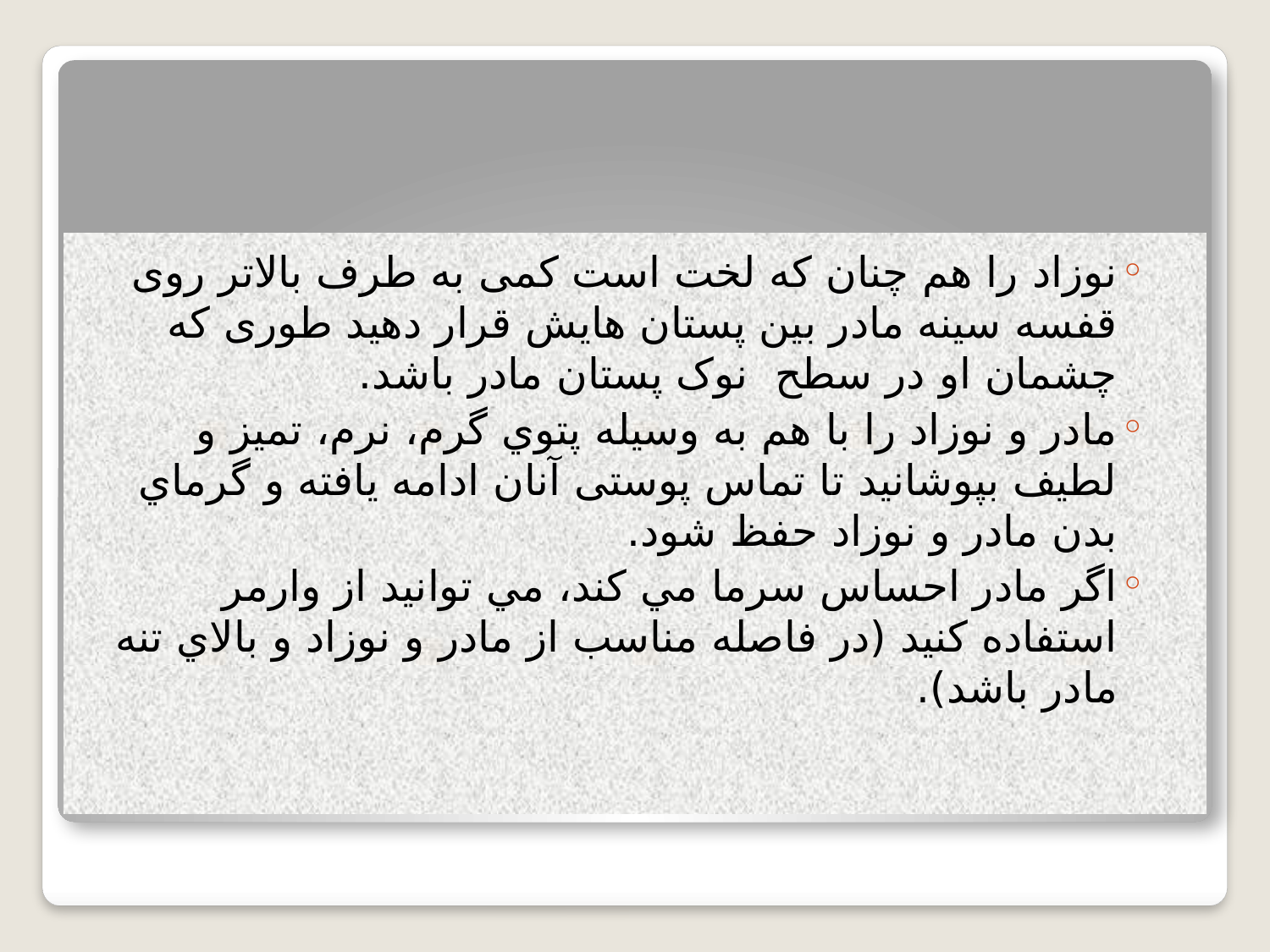

# وظیفه تیم پزشکی در ساعت اول تولد (زایمان طبیعی)
نوزاد را هم چنان كه لخت است کمی به طرف بالاتر روی قفسه سينه مادر بين پستان هایش قرار دهید طوری که چشمان او در سطح  نوک پستان مادر باشد.
مادر و نوزاد را با هم به وسیله پتوي گرم، نرم، تميز و لطیف بپوشانيد تا تماس پوستی آنان ادامه یافته و گرماي بدن مادر و نوزاد حفظ شود.
اگر مادر احساس سرما مي كند، مي توانيد از وارمر استفاده كنيد (در فاصله مناسب از مادر و نوزاد و بالاي تنه مادر باشد).